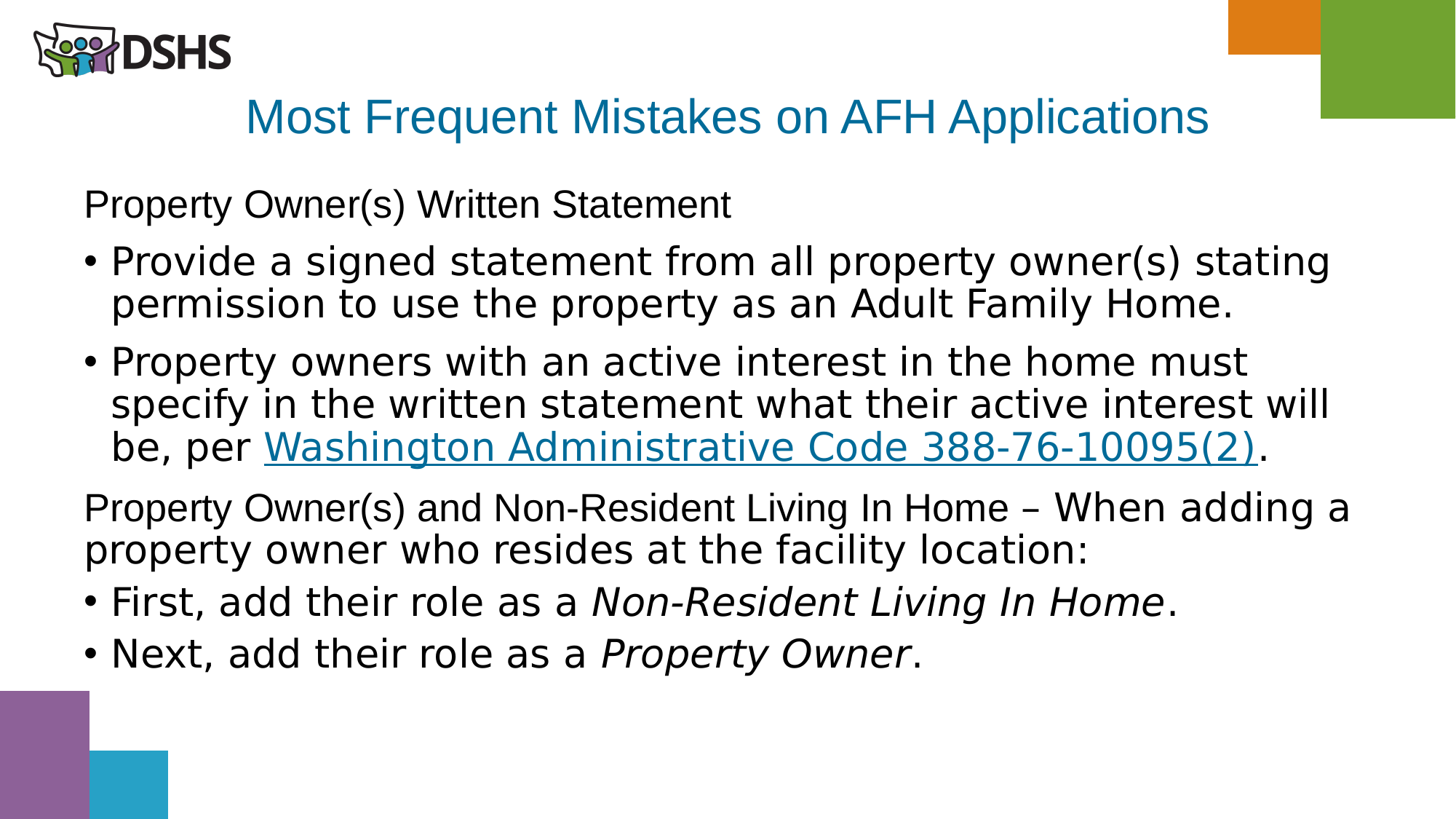

Most Frequent Mistakes on AFH Applications
Property Owner(s) Written Statement
Provide a signed statement from all property owner(s) stating permission to use the property as an Adult Family Home.
Property owners with an active interest in the home must specify in the written statement what their active interest will be, per Washington Administrative Code 388-76-10095(2).
Property Owner(s) and Non-Resident Living In Home – When adding a property owner who resides at the facility location:
First, add their role as a Non-Resident Living In Home.
Next, add their role as a Property Owner.